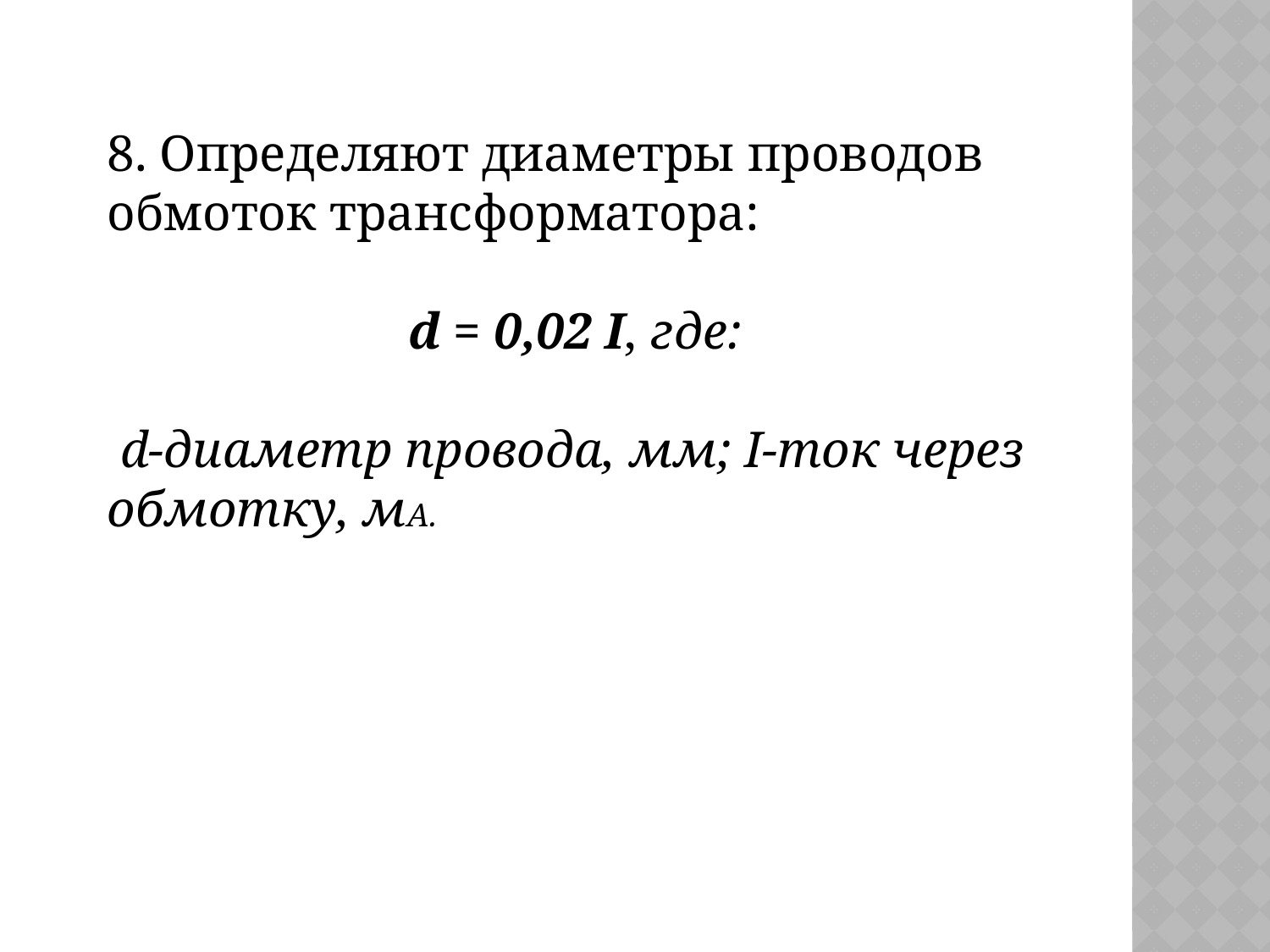

8. Определяют диаметры проводов обмоток трансформатора:
d = 0,02 I, где:

 d-диаметр провода, мм; I-ток через обмотку, мА.